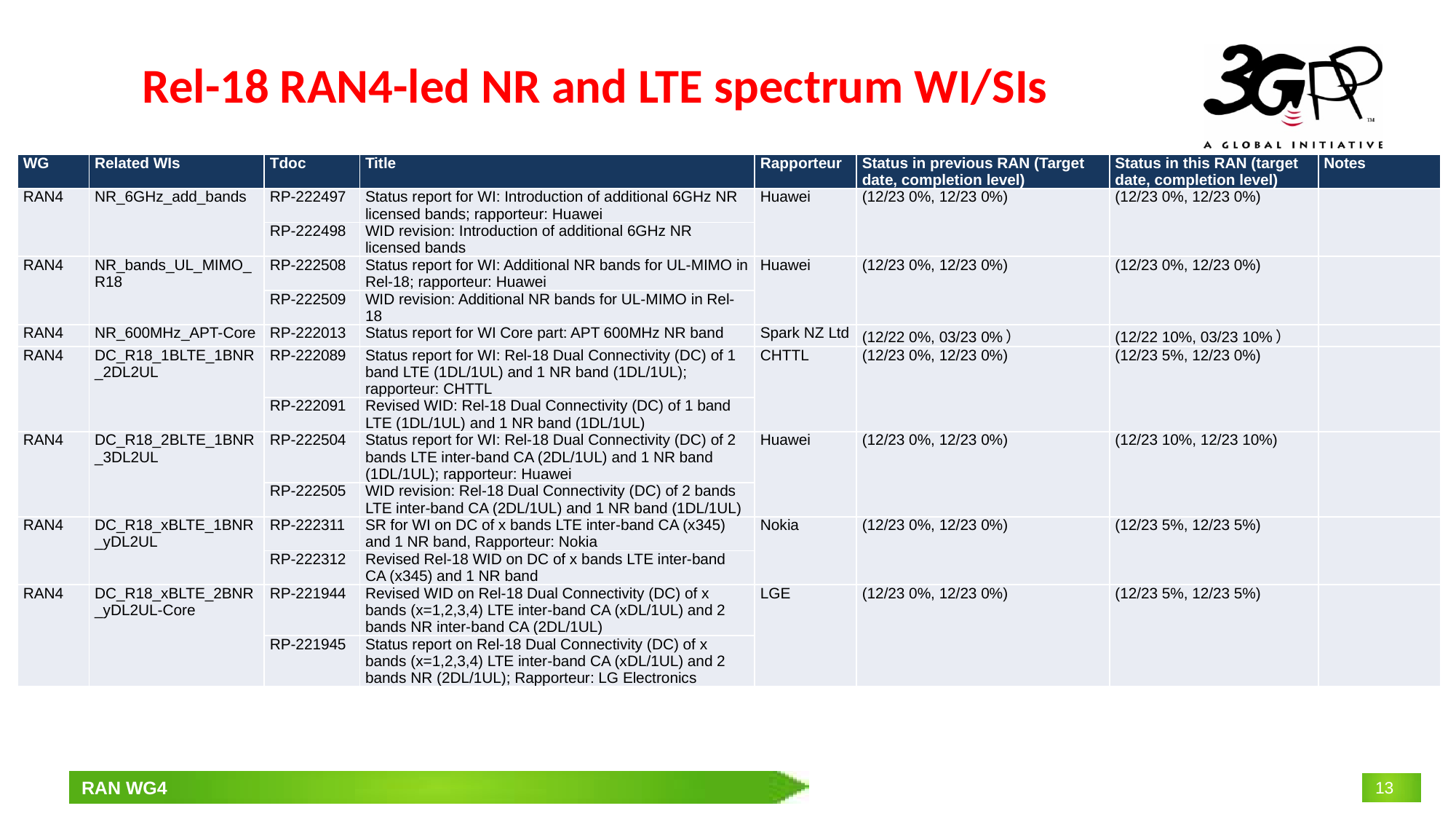

# Rel-18 RAN4-led NR and LTE spectrum WI/SIs
| WG | Related WIs | Tdoc | Title | Rapporteur | Status in previous RAN (Target date, completion level) | Status in this RAN (target date, completion level) | Notes |
| --- | --- | --- | --- | --- | --- | --- | --- |
| RAN4 | NR\_6GHz\_add\_bands | RP-222497 | Status report for WI: Introduction of additional 6GHz NR licensed bands; rapporteur: Huawei | Huawei | (12/23 0%, 12/23 0%) | (12/23 0%, 12/23 0%) |  |
|  |  | RP-222498 | WID revision: Introduction of additional 6GHz NR licensed bands |  |  |  |  |
| RAN4 | NR\_bands\_UL\_MIMO\_R18 | RP-222508 | Status report for WI: Additional NR bands for UL-MIMO in Rel-18; rapporteur: Huawei | Huawei | (12/23 0%, 12/23 0%) | (12/23 0%, 12/23 0%) |  |
|  |  | RP-222509 | WID revision: Additional NR bands for UL-MIMO in Rel-18 |  |  |  |  |
| RAN4 | NR\_600MHz\_APT-Core | RP-222013 | Status report for WI Core part: APT 600MHz NR band | Spark NZ Ltd | (12/22 0%, 03/23 0%） | (12/22 10%, 03/23 10%） |  |
| RAN4 | DC\_R18\_1BLTE\_1BNR\_2DL2UL | RP-222089 | Status report for WI: Rel-18 Dual Connectivity (DC) of 1 band LTE (1DL/1UL) and 1 NR band (1DL/1UL); rapporteur: CHTTL | CHTTL | (12/23 0%, 12/23 0%) | (12/23 5%, 12/23 0%) |  |
|  |  | RP-222091 | Revised WID: Rel-18 Dual Connectivity (DC) of 1 band LTE (1DL/1UL) and 1 NR band (1DL/1UL) |  |  |  |  |
| RAN4 | DC\_R18\_2BLTE\_1BNR\_3DL2UL | RP-222504 | Status report for WI: Rel-18 Dual Connectivity (DC) of 2 bands LTE inter-band CA (2DL/1UL) and 1 NR band (1DL/1UL); rapporteur: Huawei | Huawei | (12/23 0%, 12/23 0%) | (12/23 10%, 12/23 10%) |  |
|  |  | RP-222505 | WID revision: Rel-18 Dual Connectivity (DC) of 2 bands LTE inter-band CA (2DL/1UL) and 1 NR band (1DL/1UL) |  |  |  |  |
| RAN4 | DC\_R18\_xBLTE\_1BNR\_yDL2UL | RP-222311 | SR for WI on DC of x bands LTE inter-band CA (x345) and 1 NR band, Rapporteur: Nokia | Nokia | (12/23 0%, 12/23 0%) | (12/23 5%, 12/23 5%) |  |
|  |  | RP-222312 | Revised Rel-18 WID on DC of x bands LTE inter-band CA (x345) and 1 NR band |  |  |  |  |
| RAN4 | DC\_R18\_xBLTE\_2BNR\_yDL2UL-Core | RP-221944 | Revised WID on Rel-18 Dual Connectivity (DC) of x bands (x=1,2,3,4) LTE inter-band CA (xDL/1UL) and 2 bands NR inter-band CA (2DL/1UL) | LGE | (12/23 0%, 12/23 0%) | (12/23 5%, 12/23 5%) |  |
|  |  | RP-221945 | Status report on Rel-18 Dual Connectivity (DC) of x bands (x=1,2,3,4) LTE inter-band CA (xDL/1UL) and 2 bands NR (2DL/1UL); Rapporteur: LG Electronics |  |  |  |  |
| WG | Related WIs | Tdoc | Title | Rapporteur | Status in previous RAN (Target date, completion level) | Status in this RAN (target date, completion level) | Notes |
| --- | --- | --- | --- | --- | --- | --- | --- |
| RAN3 | NR\_ENDC\_SON\_MDT\_enh2-Core | RP-222122 | Status report for WI on further enhancement of data collection for SONMDT in NR standalone and MR-DC | CMCC | (12/23 0%, n/a) | (12/23 10%, n/a) | TU changed (No RAN4 TU) |